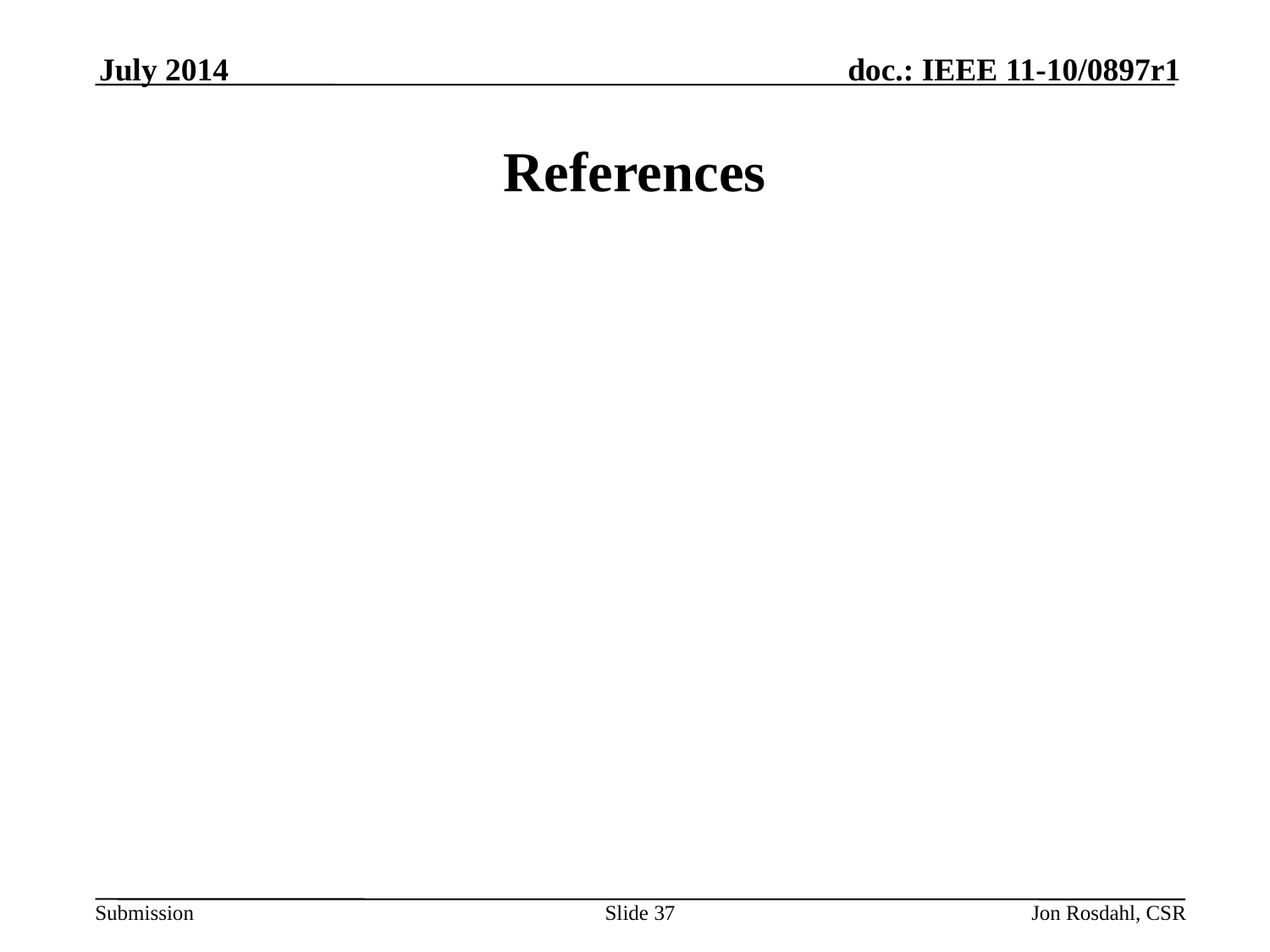

July 2014
# References

Slide 37
Jon Rosdahl, CSR